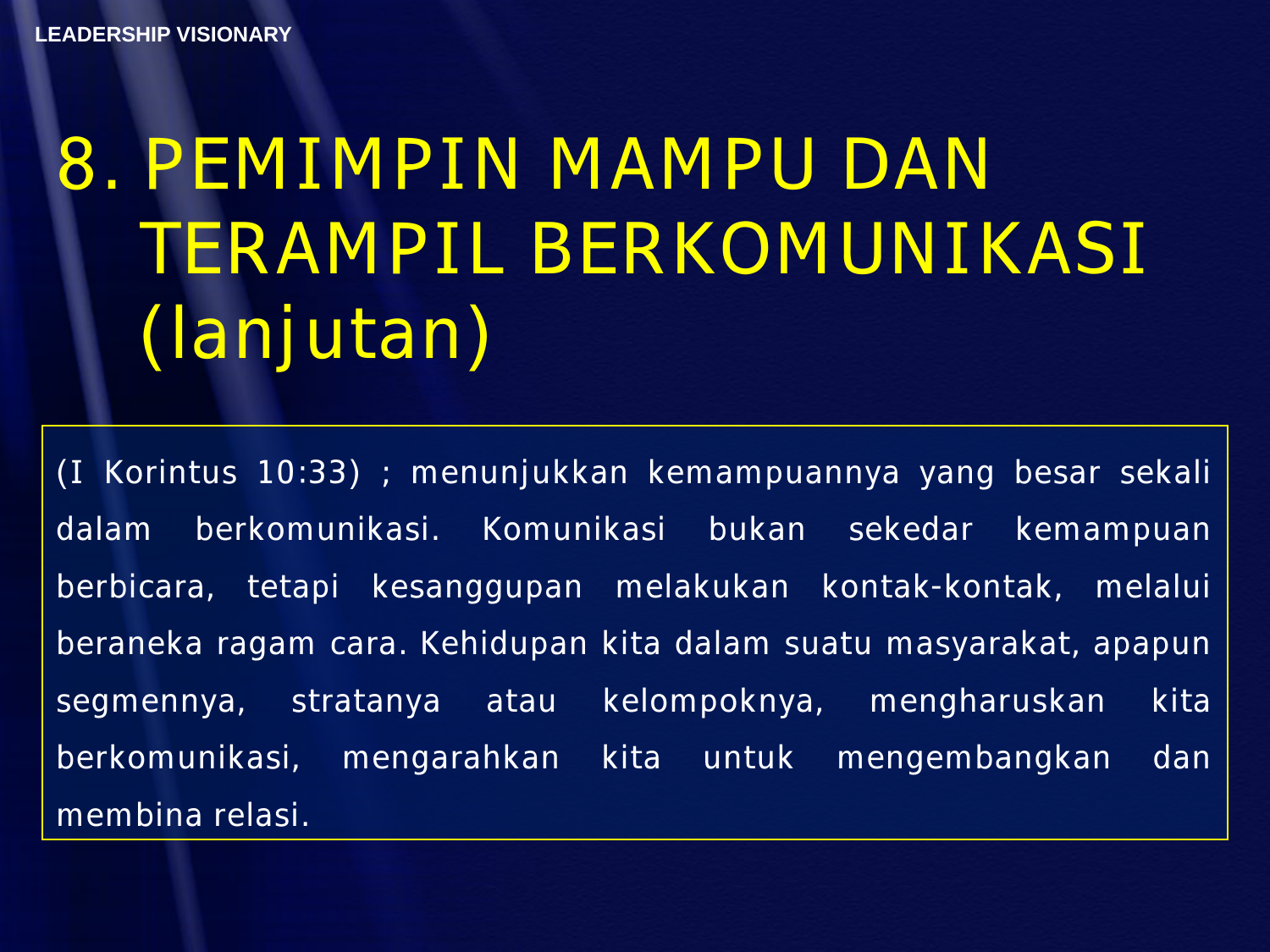

8. PEMIMPIN MAMPU DAN
    TERAMPIL BERKOMUNIKASI
    (lanjutan)

(I Korintus 10:33) ; menunjukkan kemampuannya yang besar sekali dalam berkomunikasi. Komunikasi bukan sekedar kemampuan berbicara, tetapi kesanggupan melakukan kontak-kontak, melalui beraneka ragam cara. Kehidupan kita dalam suatu masyarakat, apapun segmennya, stratanya atau kelompoknya, mengharuskan kita berkomunikasi, mengarahkan kita untuk mengembangkan dan membina relasi.